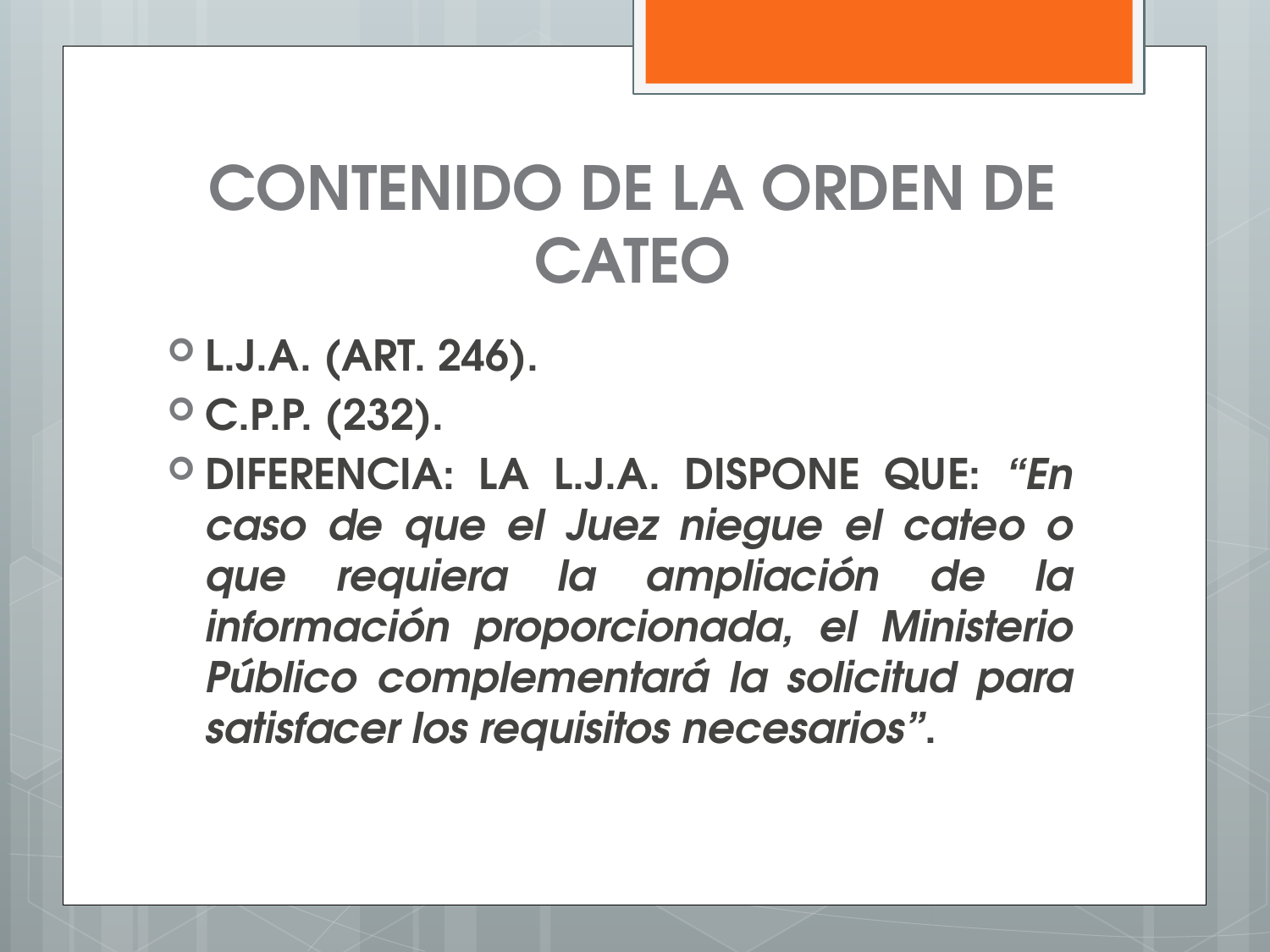

# CONTENIDO DE LA ORDEN DE CATEO
L.J.A. (ART. 246).
C.P.P. (232).
DIFERENCIA: LA L.J.A. DISPONE QUE: “En caso de que el Juez niegue el cateo o que requiera la ampliación de la información proporcionada, el Ministerio Público complementará la solicitud para satisfacer los requisitos necesarios”.